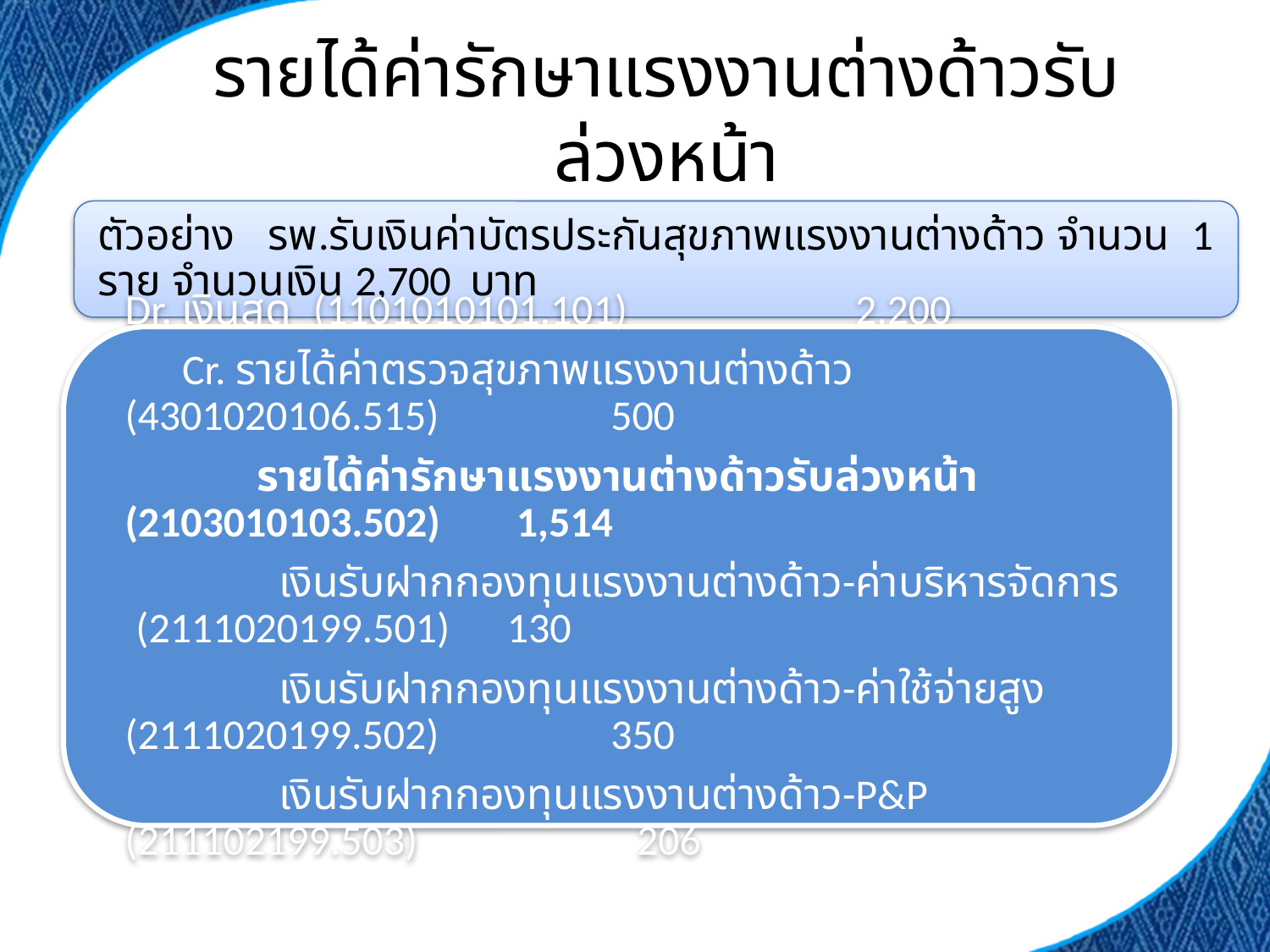

# รายได้ค่ารักษาแรงงานต่างด้าวรับล่วงหน้า
ตัวอย่าง   รพ.รับเงินค่าบัตรประกันสุขภาพแรงงานต่างด้าว จำนวน  1 ราย จำนวนเงิน 2,700  บาท
Dr. เงินสด  (1101010101.101)		          2,200
      Cr. รายได้ค่าตรวจสุขภาพแรงงานต่างด้าว (4301020106.515)	           500
            รายได้ค่ารักษาแรงงานต่างด้าวรับล่วงหน้า (2103010103.502)        1,514
              เงินรับฝากกองทุนแรงงานต่างด้าว-ค่าบริหารจัดการ (2111020199.501)      130
              เงินรับฝากกองทุนแรงงานต่างด้าว-ค่าใช้จ่ายสูง (2111020199.502)	           350
              เงินรับฝากกองทุนแรงงานต่างด้าว-P&P (211102199.503)                       206